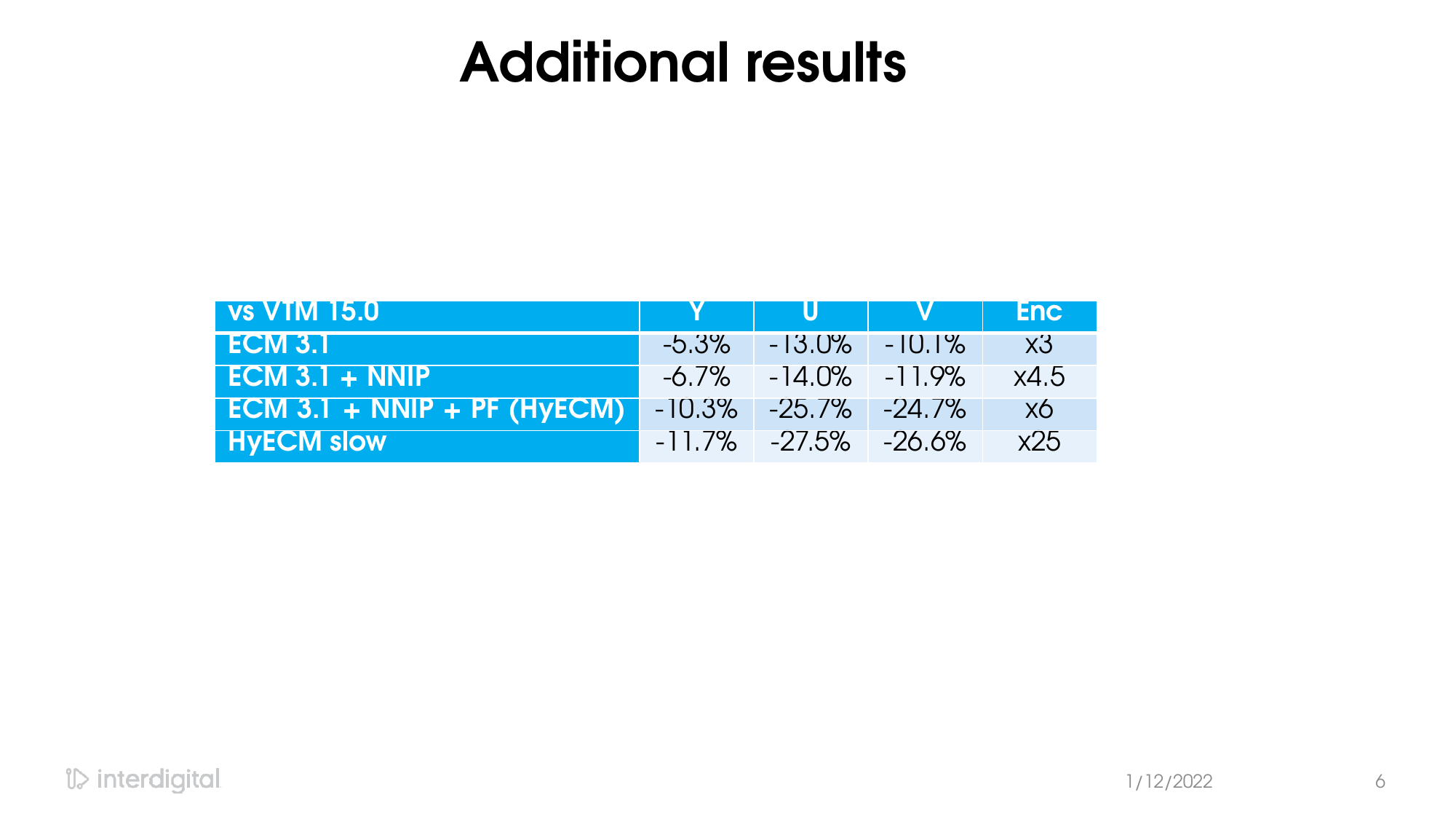

# Additional results
| vs VTM 15.0 | Y | U | V | Enc |
| --- | --- | --- | --- | --- |
| ECM 3.1 | -5.3% | -13.0% | -10.1% | x3 |
| ECM 3.1 + NNIP | -6.7% | -14.0% | -11.9% | x4.5 |
| ECM 3.1 + NNIP + PF (HyECM) | -10.3% | -25.7% | -24.7% | x6 |
| HyECM slow | -11.7% | -27.5% | -26.6% | x25 |

1/12/2022
6